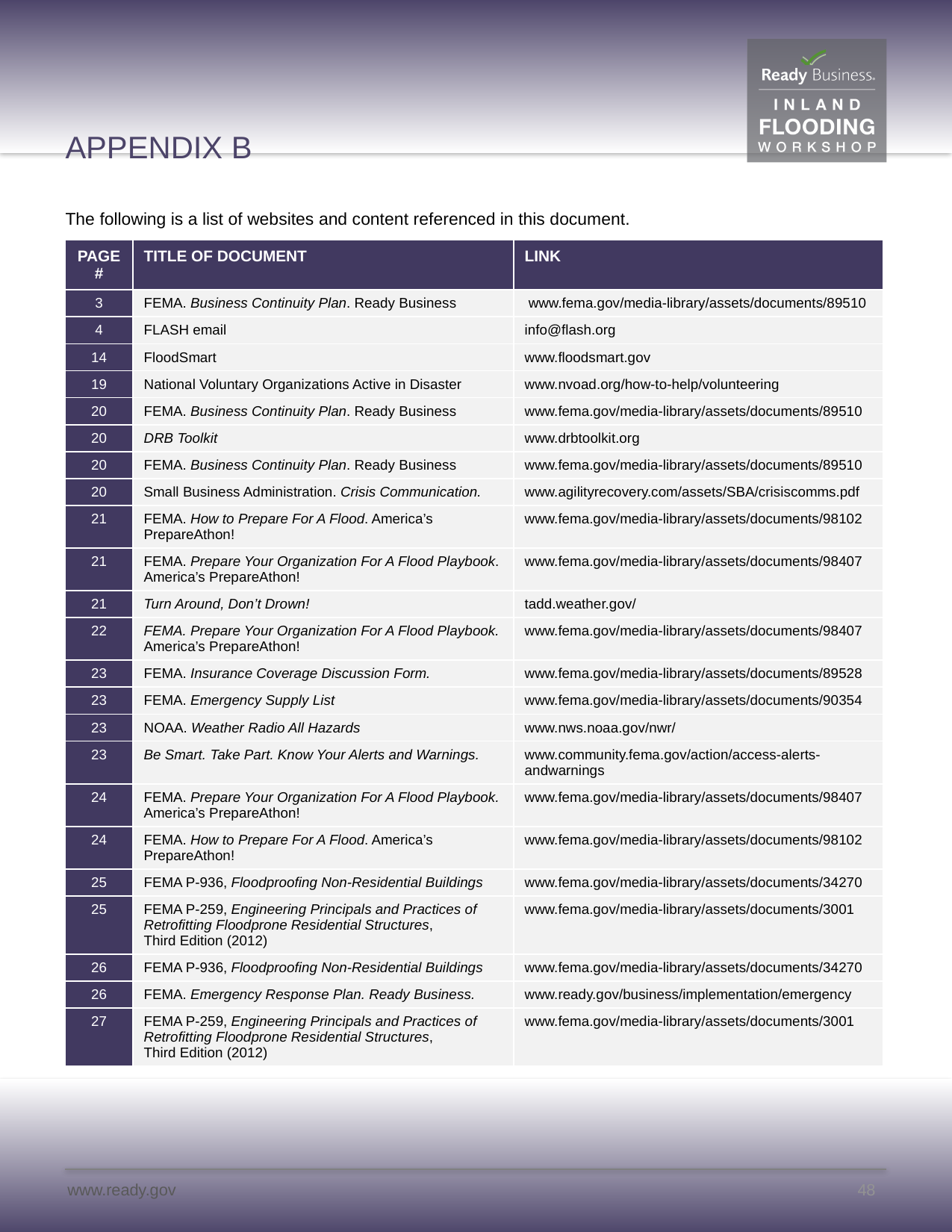

# APPENDIX B
The following is a list of websites and content referenced in this document.
| PAGE # | TITLE OF DOCUMENT | LINK |
| --- | --- | --- |
| 3 | FEMA. Business Continuity Plan. Ready Business | www.fema.gov/media-library/assets/documents/89510 |
| 4 | FLASH email | info@flash.org |
| 14 | FloodSmart | www.floodsmart.gov |
| 19 | National Voluntary Organizations Active in Disaster | www.nvoad.org/how-to-help/volunteering |
| 20 | FEMA. Business Continuity Plan. Ready Business | www.fema.gov/media-library/assets/documents/89510 |
| 20 | DRB Toolkit | www.drbtoolkit.org |
| 20 | FEMA. Business Continuity Plan. Ready Business | www.fema.gov/media-library/assets/documents/89510 |
| 20 | Small Business Administration. Crisis Communication. | www.agilityrecovery.com/assets/SBA/crisiscomms.pdf |
| 21 | FEMA. How to Prepare For A Flood. America’s PrepareAthon! | www.fema.gov/media-library/assets/documents/98102 |
| 21 | FEMA. Prepare Your Organization For A Flood Playbook. America’s PrepareAthon! | www.fema.gov/media-library/assets/documents/98407 |
| 21 | Turn Around, Don’t Drown! | tadd.weather.gov/ |
| 22 | FEMA. Prepare Your Organization For A Flood Playbook. America’s PrepareAthon! | www.fema.gov/media-library/assets/documents/98407 |
| 23 | FEMA. Insurance Coverage Discussion Form. | www.fema.gov/media-library/assets/documents/89528 |
| 23 | FEMA. Emergency Supply List | www.fema.gov/media-library/assets/documents/90354 |
| 23 | NOAA. Weather Radio All Hazards | www.nws.noaa.gov/nwr/ |
| 23 | Be Smart. Take Part. Know Your Alerts and Warnings. | www.community.fema.gov/action/access-alerts-andwarnings |
| 24 | FEMA. Prepare Your Organization For A Flood Playbook. America’s PrepareAthon! | www.fema.gov/media-library/assets/documents/98407 |
| 24 | FEMA. How to Prepare For A Flood. America’s PrepareAthon! | www.fema.gov/media-library/assets/documents/98102 |
| 25 | FEMA P-936, Floodproofing Non-Residential Buildings | www.fema.gov/media-library/assets/documents/34270 |
| 25 | FEMA P-259, Engineering Principals and Practices of Retrofitting Floodprone Residential Structures, Third Edition (2012) | www.fema.gov/media-library/assets/documents/3001 |
| 26 | FEMA P-936, Floodproofing Non-Residential Buildings | www.fema.gov/media-library/assets/documents/34270 |
| 26 | FEMA. Emergency Response Plan. Ready Business. | www.ready.gov/business/implementation/emergency |
| 27 | FEMA P-259, Engineering Principals and Practices of Retrofitting Floodprone Residential Structures, Third Edition (2012) | www.fema.gov/media-library/assets/documents/3001 |
48